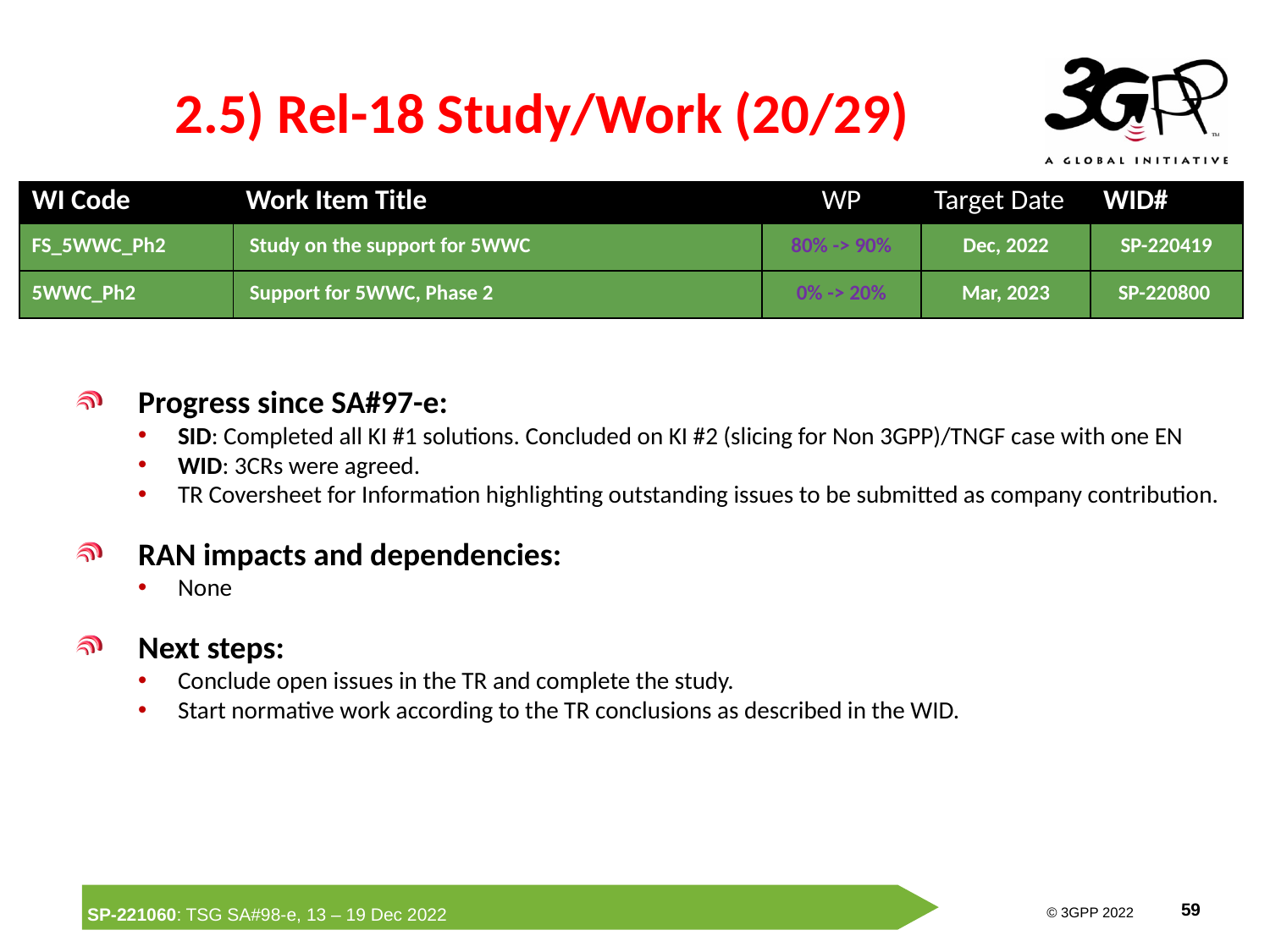

# 2.5) Rel-18 Study/Work (20/29)
| WI Code | Work Item Title | WP | Target Date | WID# |
| --- | --- | --- | --- | --- |
| FS\_5WWC\_Ph2 | Study on the support for 5WWC | 80% -> 90% | Dec, 2022 | SP-220419 |
| 5WWC\_Ph2 | Support for 5WWC, Phase 2 | 0% -> 20% | Mar, 2023 | SP-220800 |
Progress since SA#97-e:
SID: Completed all KI #1 solutions. Concluded on KI #2 (slicing for Non 3GPP)/TNGF case with one EN
WID: 3CRs were agreed.
TR Coversheet for Information highlighting outstanding issues to be submitted as company contribution.

RAN impacts and dependencies:
None

Next steps:
Conclude open issues in the TR and complete the study.
Start normative work according to the TR conclusions as described in the WID.